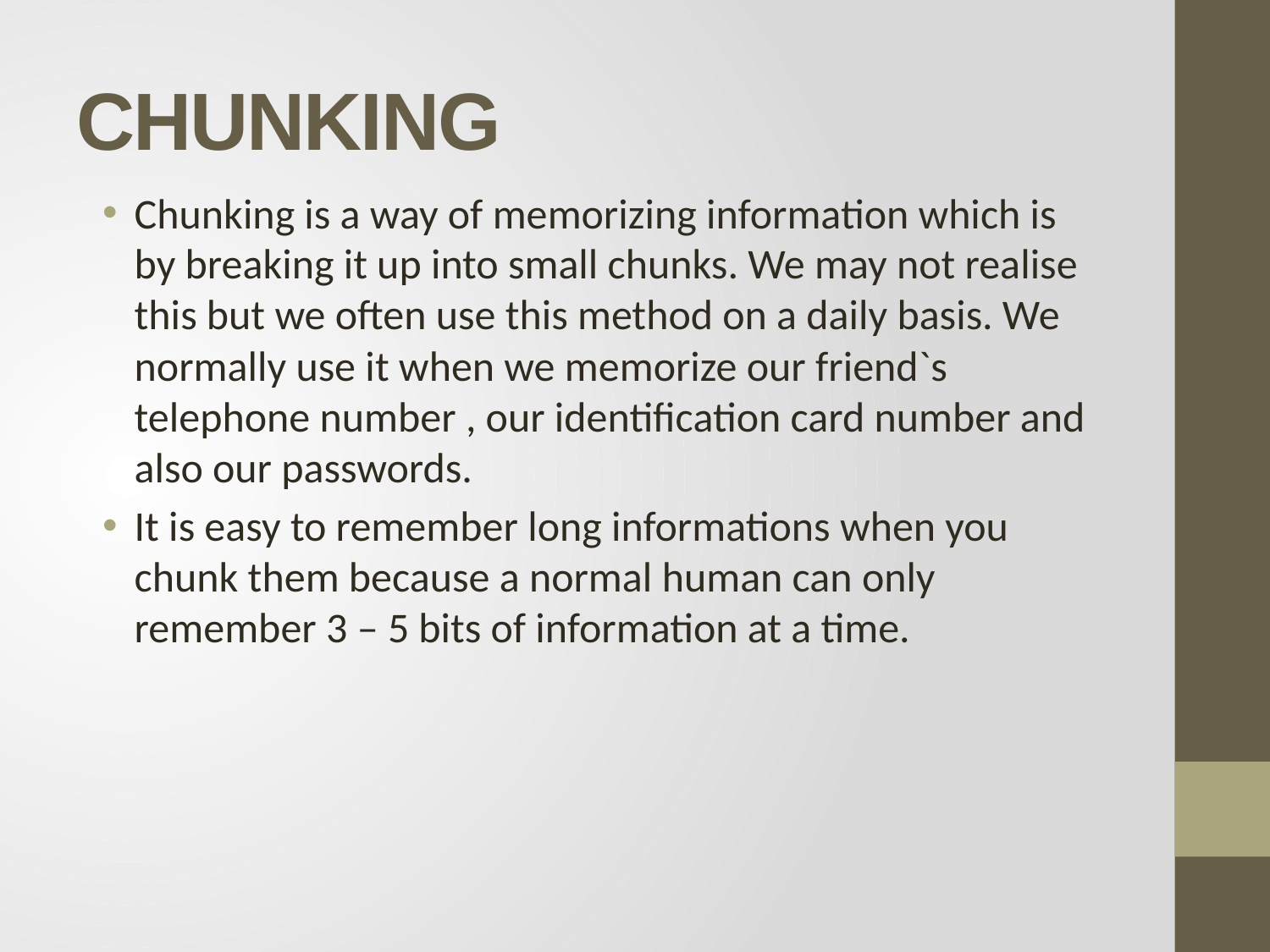

# CHUNKING
Chunking is a way of memorizing information which is by breaking it up into small chunks. We may not realise this but we often use this method on a daily basis. We normally use it when we memorize our friend`s telephone number , our identification card number and also our passwords.
It is easy to remember long informations when you chunk them because a normal human can only remember 3 – 5 bits of information at a time.